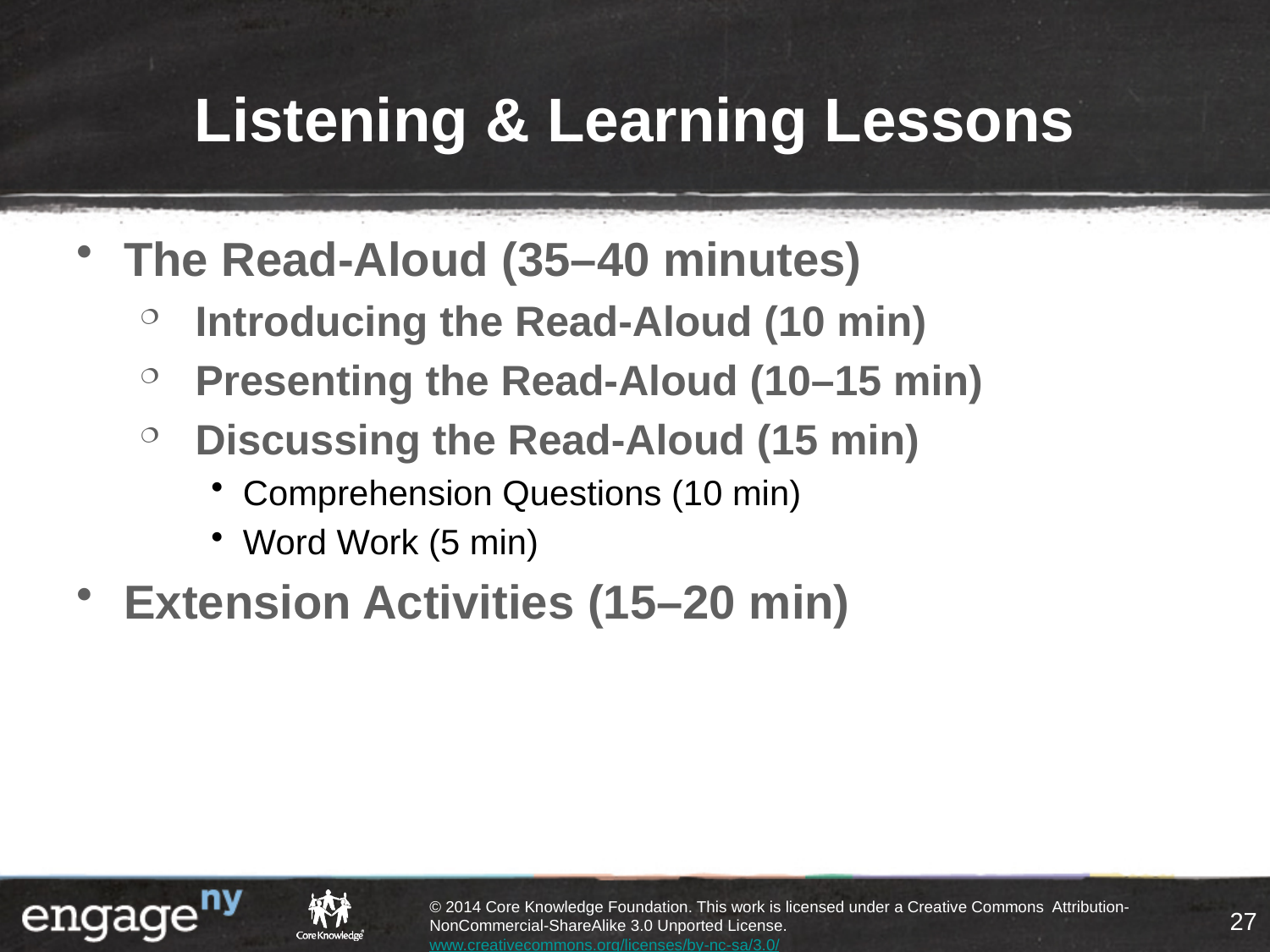

# Listening & Learning Lessons
The Read-Aloud (35–40 minutes)
Introducing the Read-Aloud (10 min)
Presenting the Read-Aloud (10–15 min)
Discussing the Read-Aloud (15 min)
Comprehension Questions (10 min)
Word Work (5 min)
Extension Activities (15–20 min)
27